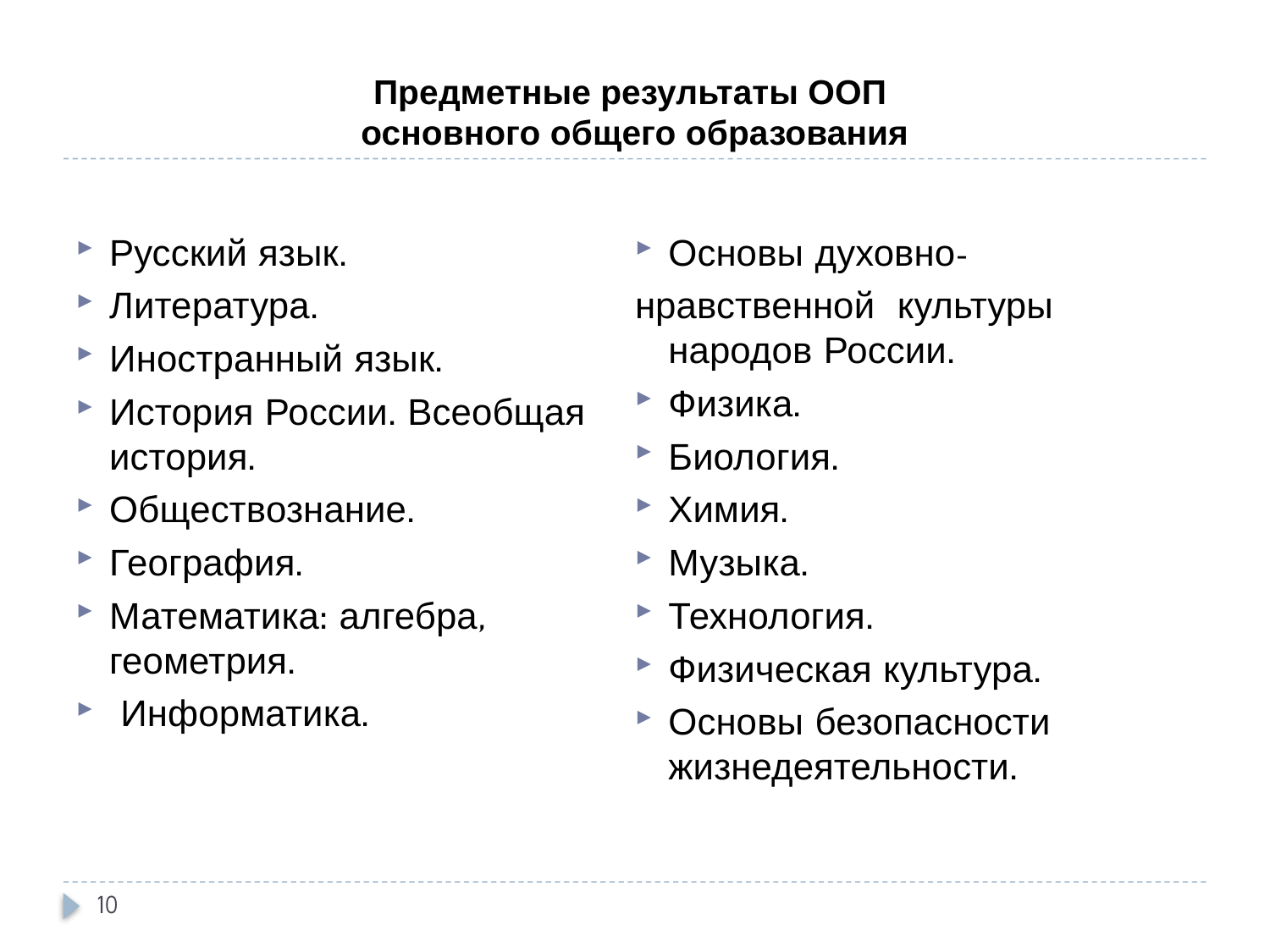

# Предметные результаты ООП основного общего образования

Русский язык.
Литература.
Иностранный язык.
История России. Всеобщая история.
Обществознание.
География.
Математика: алгебра, геометрия.
 Информатика.

Основы духовно-
нравственной  культуры народов России.
Физика.
Биология.
Химия.
Музыка.
Технология.
Физическая культура.
Основы безопасности жизнедеятельности.

10